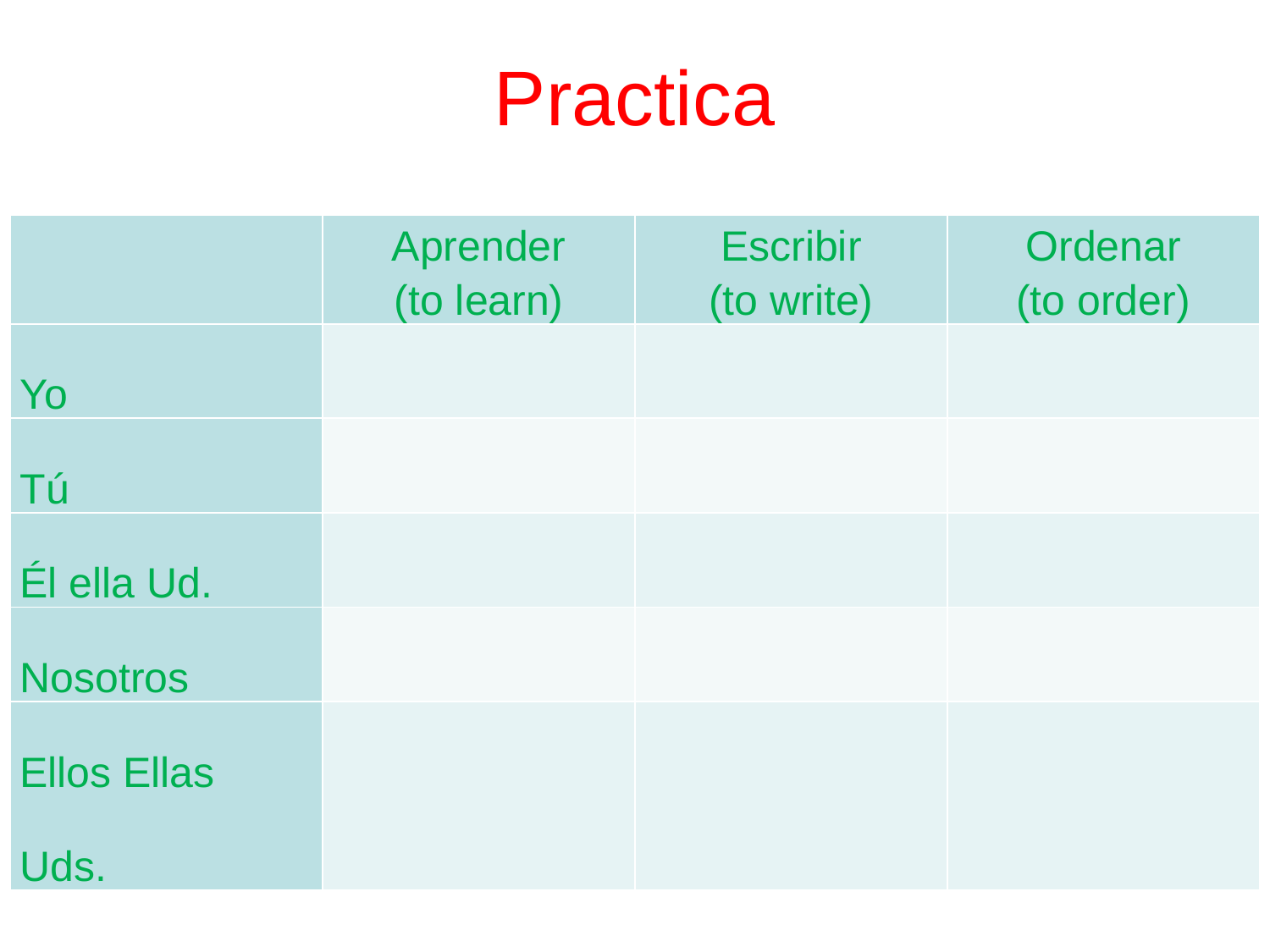

Practica
|  | Aprender (to learn) | Escribir (to write) | Ordenar (to order) |
| --- | --- | --- | --- |
| Yo |  |  |  |
| Tú |  |  |  |
| Él ella Ud. |  |  |  |
| Nosotros |  |  |  |
| Ellos Ellas Uds. |  |  |  |